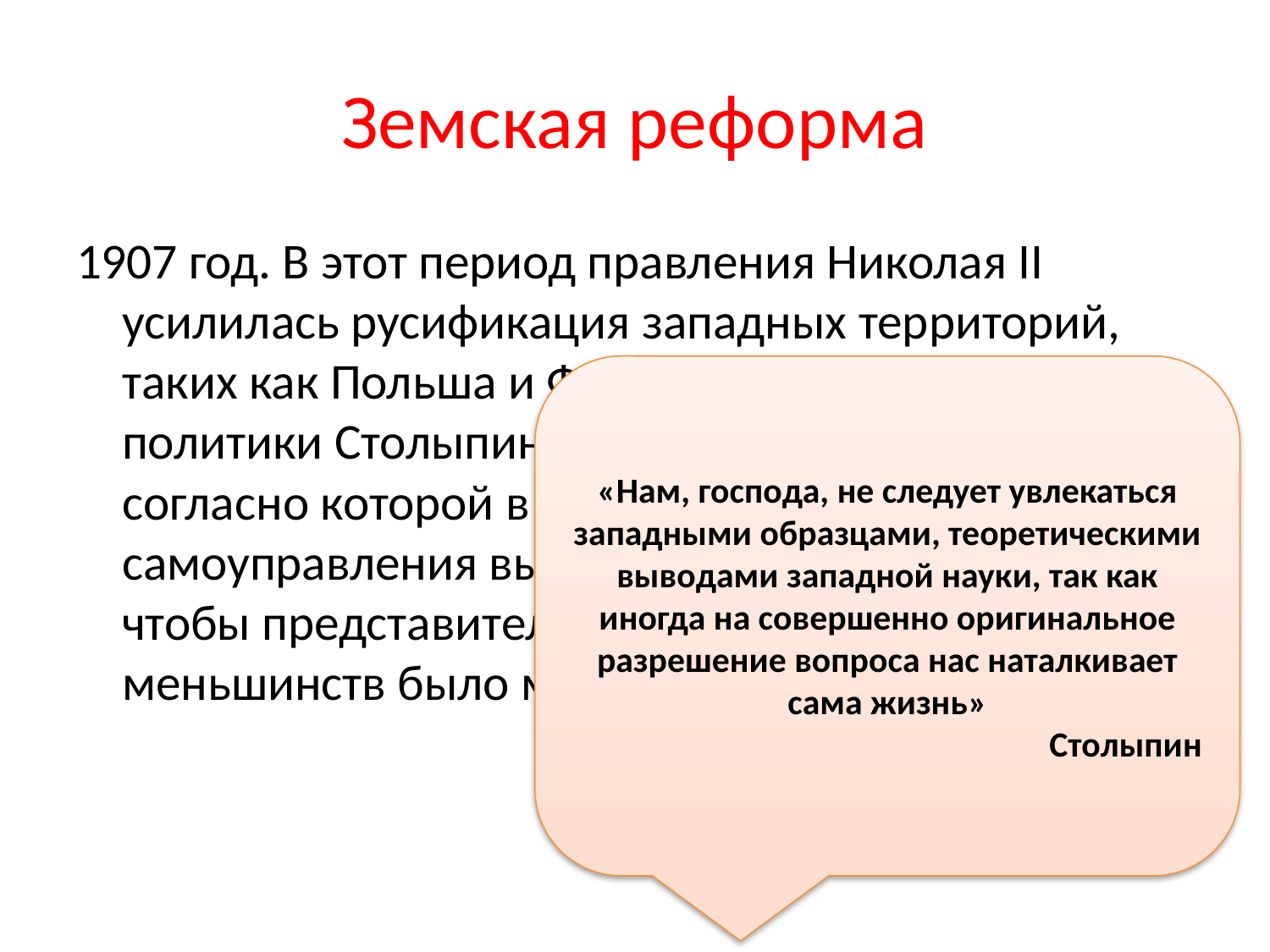

# Земская реформа
1907 год. В этот период правления Николая II усилилась русификация западных территорий, таких как Польша и Финляндия. В рамках этой политики Столыпин провел земскую реформу, согласно которой в органы местного самоуправления выбирались таким образом, чтобы представителей национальных меньшинств было меньшинство.
«Нам, господа, не следует увлекаться западными образцами, теоретическими выводами западной науки, так как иногда на совершенно оригинальное разрешение вопроса нас наталкивает сама жизнь»
Столыпин